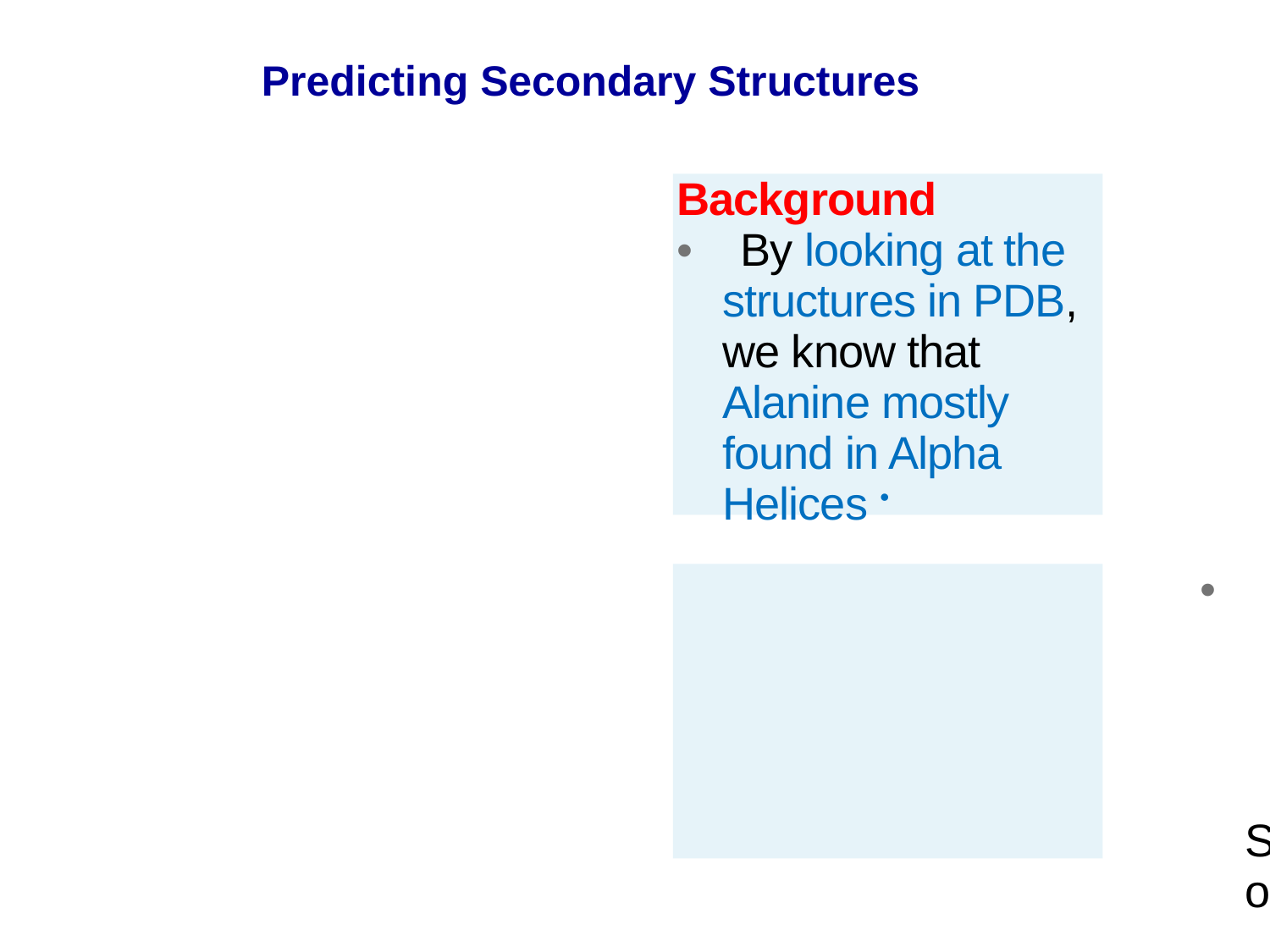

Predicting Secondary Structures
Background
•    By looking at the structures in PDB, we know that Alanine mostly found in Alpha Helices •
•    So if we have several Alanines in the sequence, then we can anticipate that a helix may be formed by them